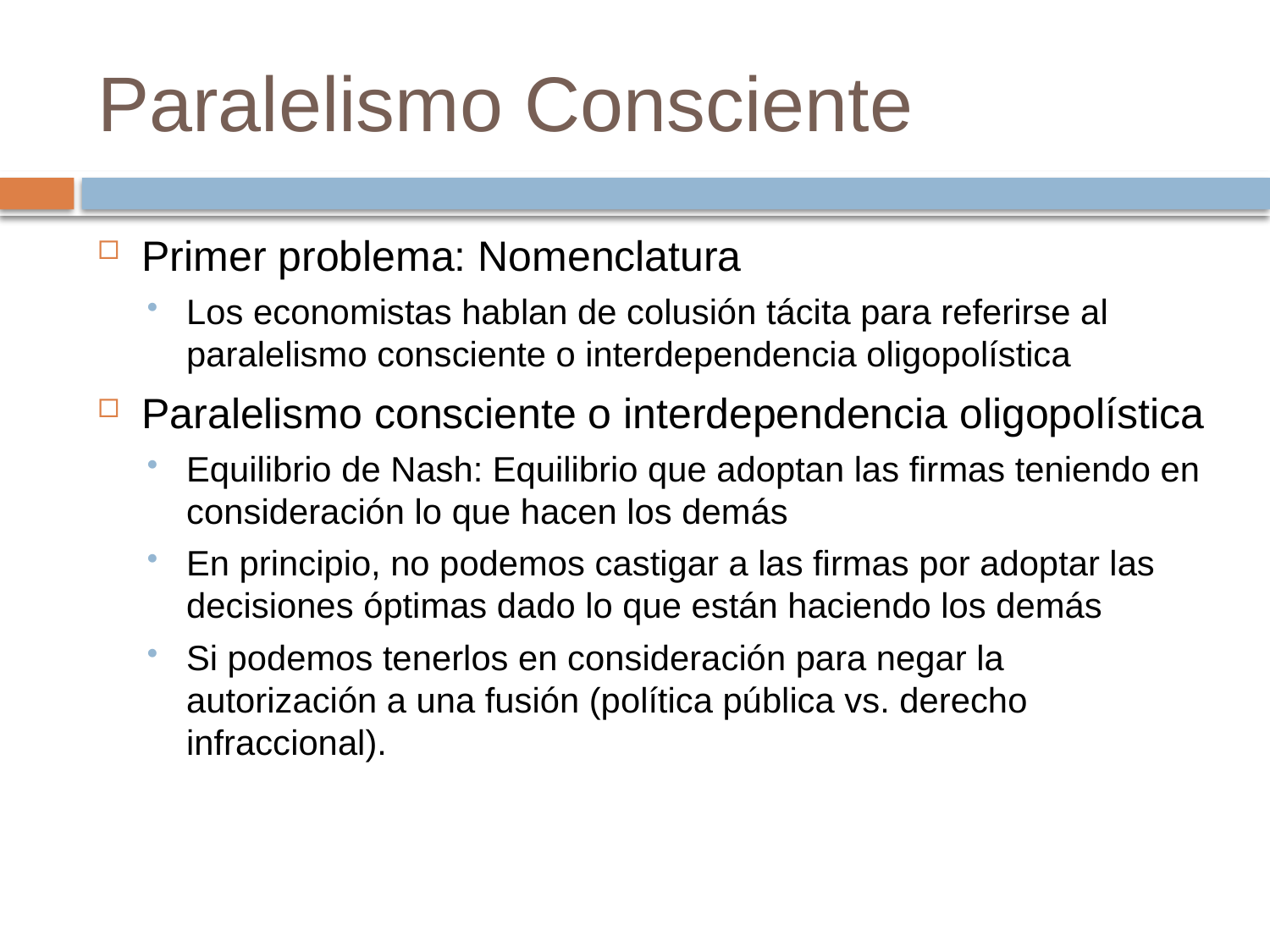

# Paralelismo Consciente
Primer problema: Nomenclatura
Los economistas hablan de colusión tácita para referirse al paralelismo consciente o interdependencia oligopolística
Paralelismo consciente o interdependencia oligopolística
Equilibrio de Nash: Equilibrio que adoptan las firmas teniendo en consideración lo que hacen los demás
En principio, no podemos castigar a las firmas por adoptar las decisiones óptimas dado lo que están haciendo los demás
Si podemos tenerlos en consideración para negar la autorización a una fusión (política pública vs. derecho infraccional).